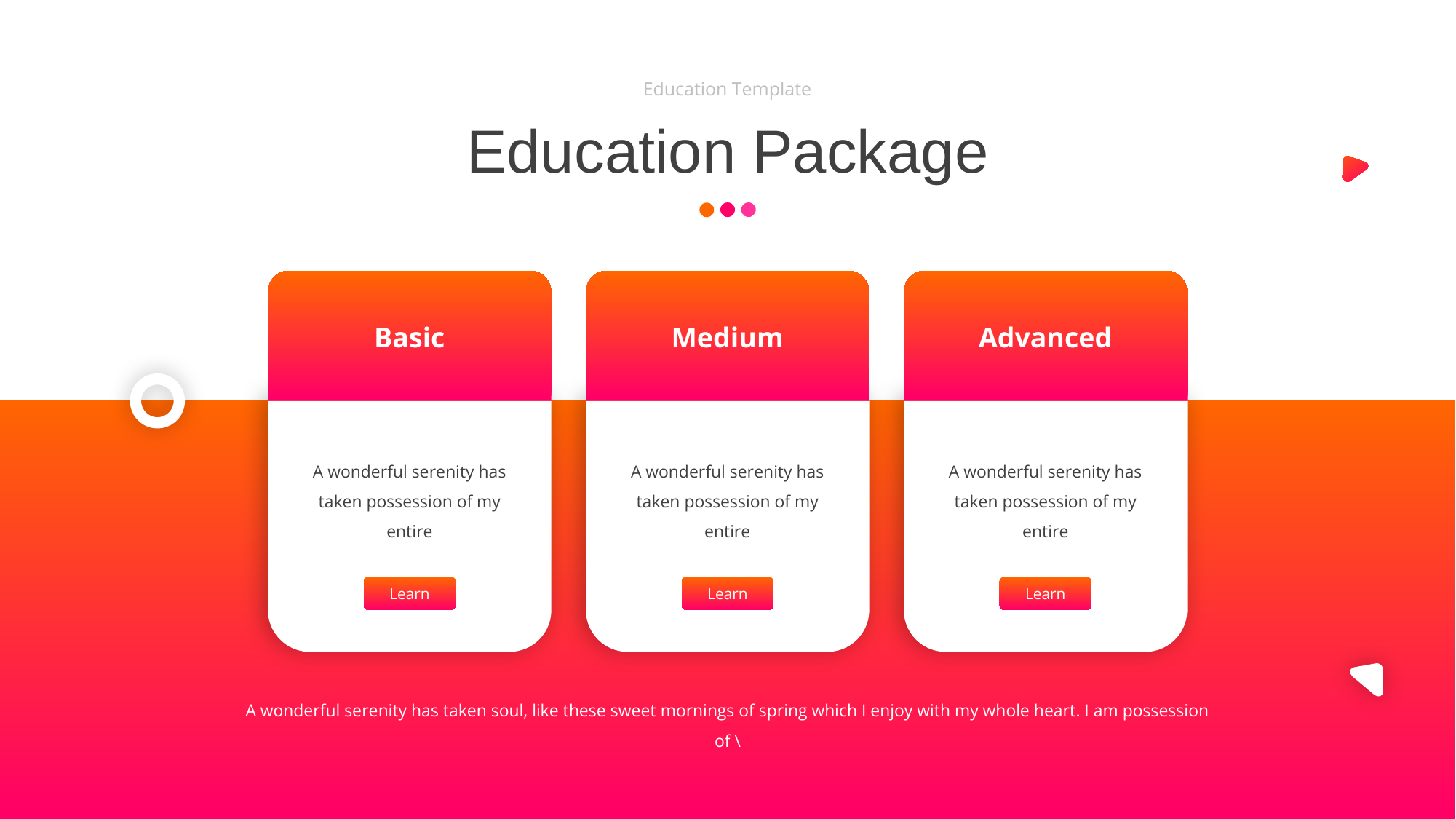

Education Template
Education Package

Basic
Medium
Advanced

A wonderful serenity has taken possession of my entire
A wonderful serenity has taken possession of my entire
A wonderful serenity has taken possession of my entire
Learn
Learn
Learn

A wonderful serenity has taken soul, like these sweet mornings of spring which I enjoy with my whole heart. I am possession of \